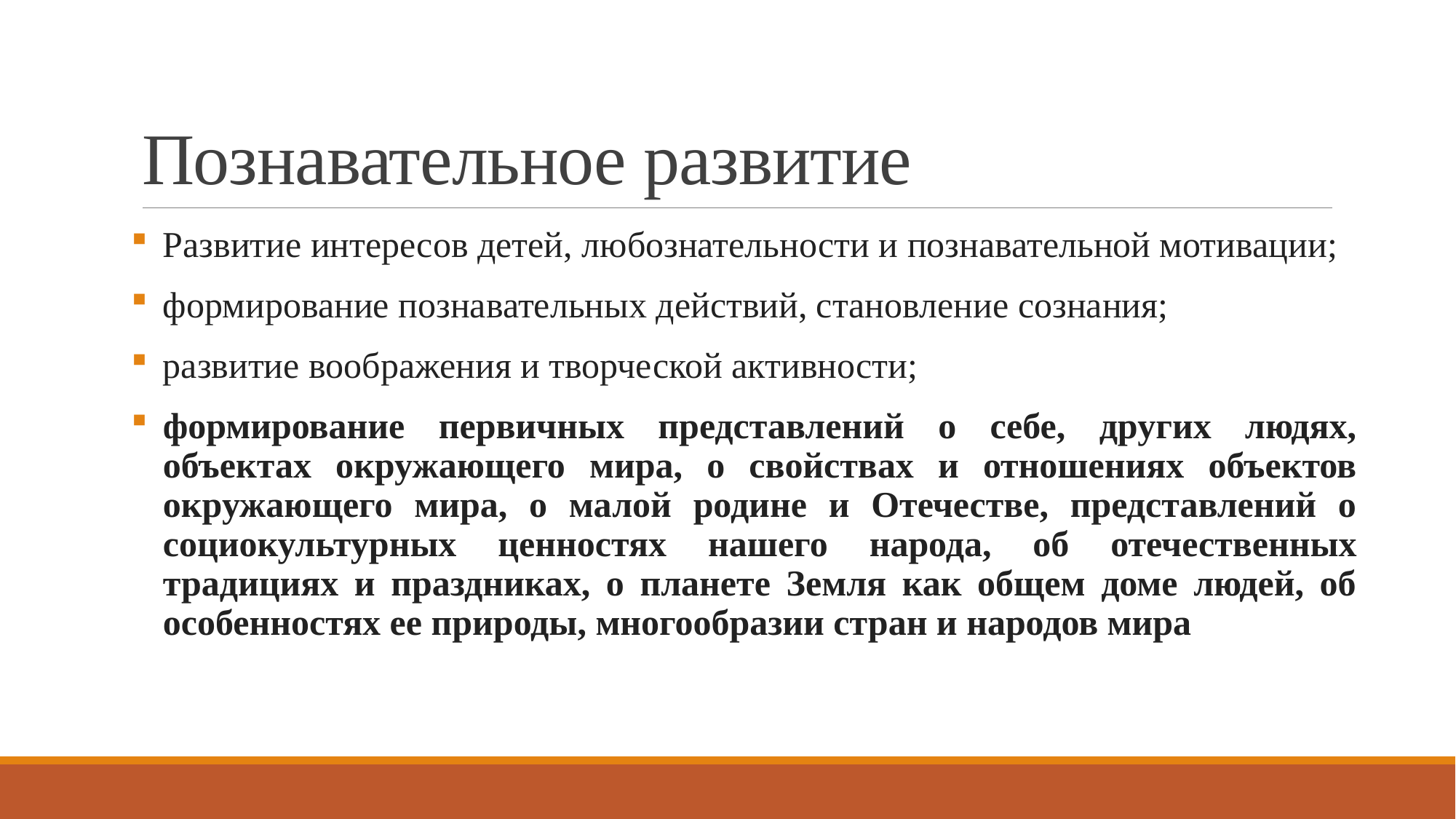

# Познавательное развитие
Развитие интересов детей, любознательности и познавательной мотивации;
формирование познавательных действий, становление сознания;
развитие воображения и творческой активности;
формирование первичных представлений о себе, других людях, объектах окружающего мира, о свойствах и отношениях объектов окружающего мира, о малой родине и Отечестве, представлений о социокультурных ценностях нашего народа, об отечественных традициях и праздниках, о планете Земля как общем доме людей, об особенностях ее природы, многообразии стран и народов мира